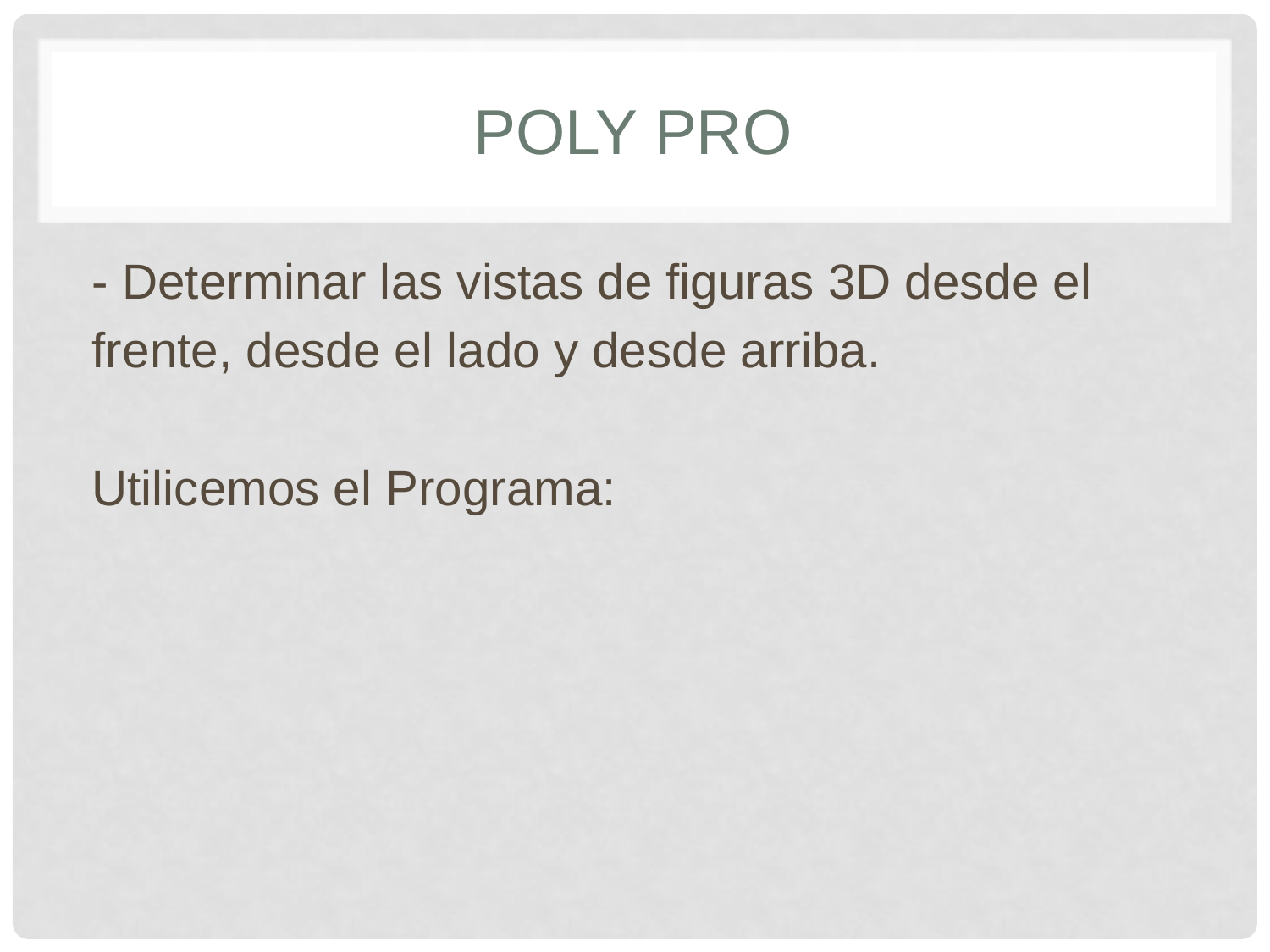

# Poly Pro
- Determinar las vistas de figuras 3D desde el
frente, desde el lado y desde arriba.

Utilicemos el Programa: